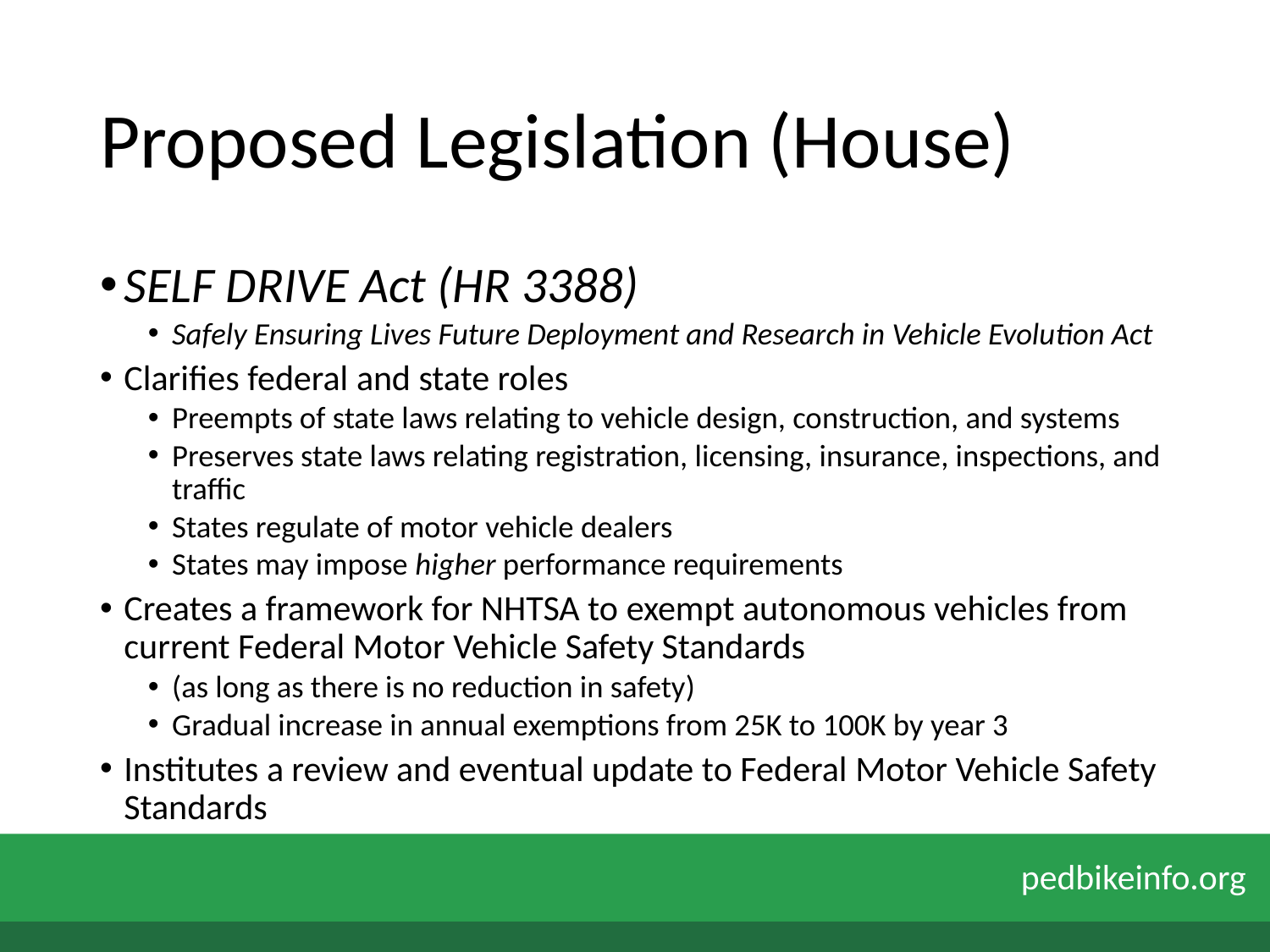

# Proposed Legislation (House)
SELF DRIVE Act (HR 3388)
Safely Ensuring Lives Future Deployment and Research in Vehicle Evolution Act
Clarifies federal and state roles
Preempts of state laws relating to vehicle design, construction, and systems
Preserves state laws relating registration, licensing, insurance, inspections, and traffic
States regulate of motor vehicle dealers
States may impose higher performance requirements
Creates a framework for NHTSA to exempt autonomous vehicles from current Federal Motor Vehicle Safety Standards
(as long as there is no reduction in safety)
Gradual increase in annual exemptions from 25K to 100K by year 3
Institutes a review and eventual update to Federal Motor Vehicle Safety Standards